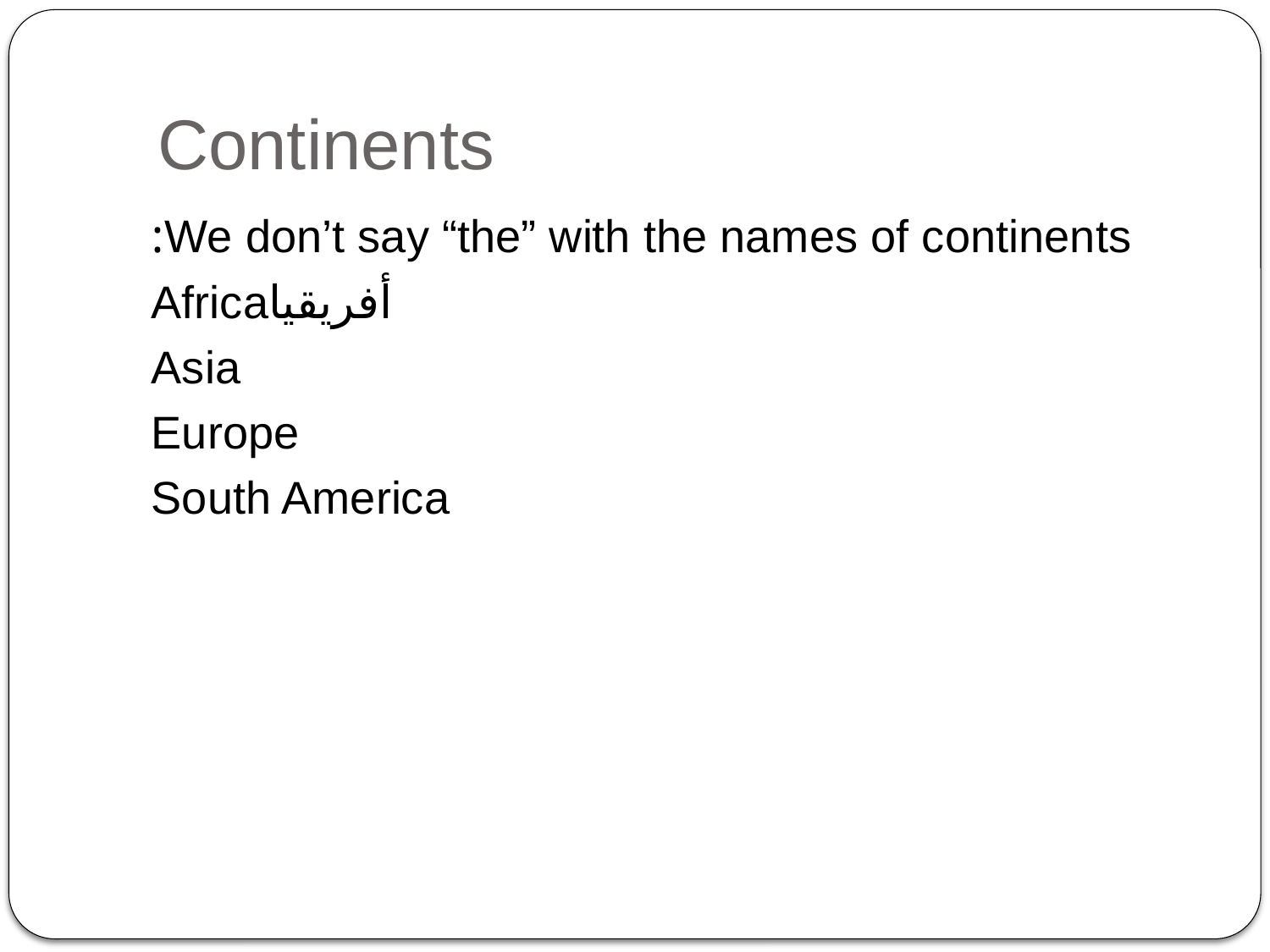

# Continents
We don’t say “the” with the names of continents:
أفريقياAfrica
Asia
Europe
South America